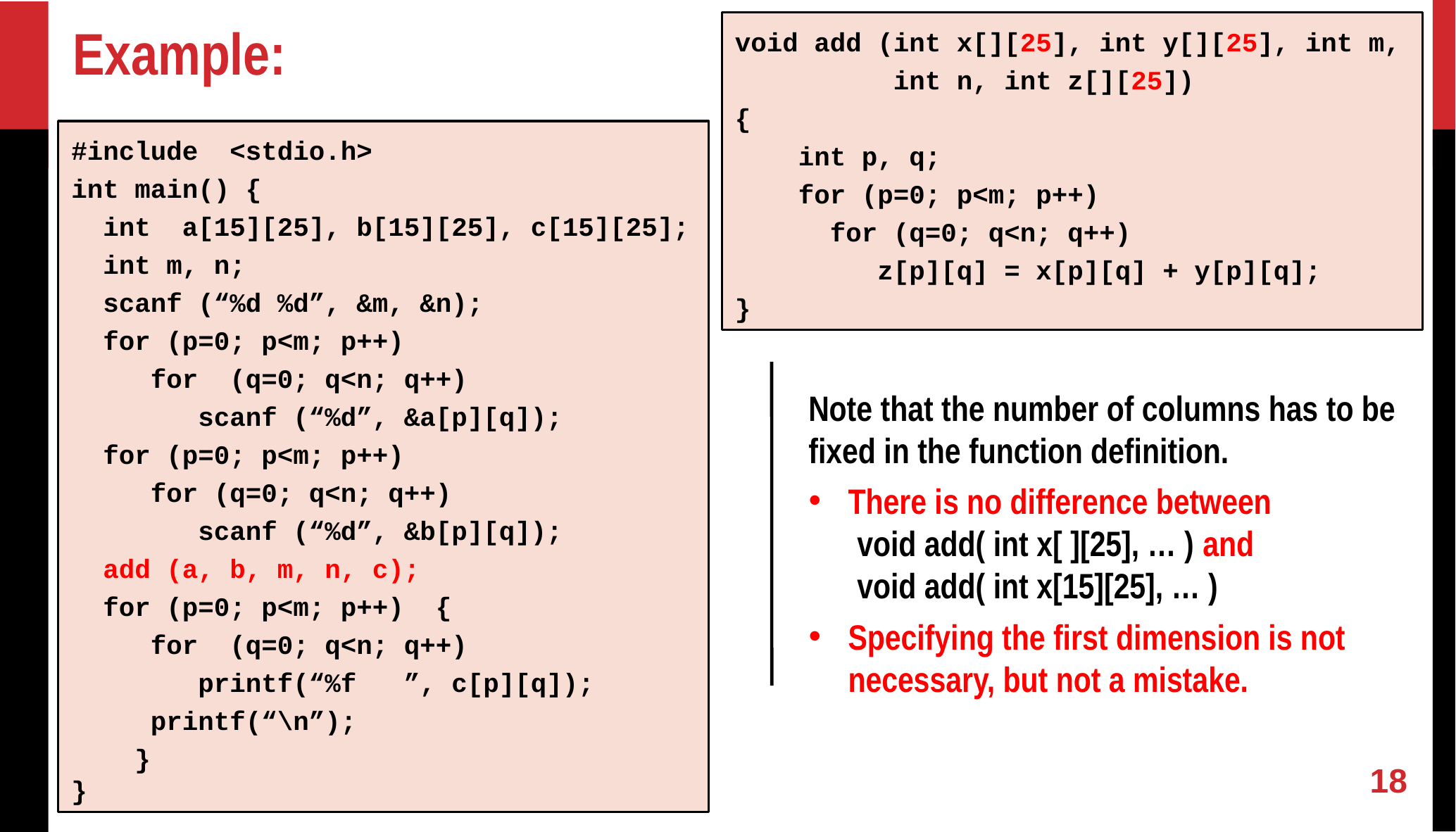

void add (int x[][25], int y[][25], int m,
          int n, int z[][25])
{
    int p, q;
    for (p=0; p<m; p++)
      for (q=0; q<n; q++)
         z[p][q] = x[p][q] + y[p][q];
}
Example:
#include  <stdio.h>
int main() {
  int  a[15][25], b[15][25], c[15][25];
  int m, n;
  scanf (“%d %d”, &m, &n);
  for (p=0; p<m; p++)
     for  (q=0; q<n; q++)
        scanf (“%d”, &a[p][q]);
  for (p=0; p<m; p++)
     for (q=0; q<n; q++)
        scanf (“%d”, &b[p][q]);
  add (a, b, m, n, c);
  for (p=0; p<m; p++)  {
     for  (q=0; q<n; q++)
        printf(“%f   ”, c[p][q]);
     printf(“\n”);
    }
}

Note that the number of columns has to be fixed in the function definition.
There is no difference between
      void add( int x[ ][25], … ) and
      void add( int x[15][25], … )
Specifying the first dimension is not necessary, but not a mistake.
18